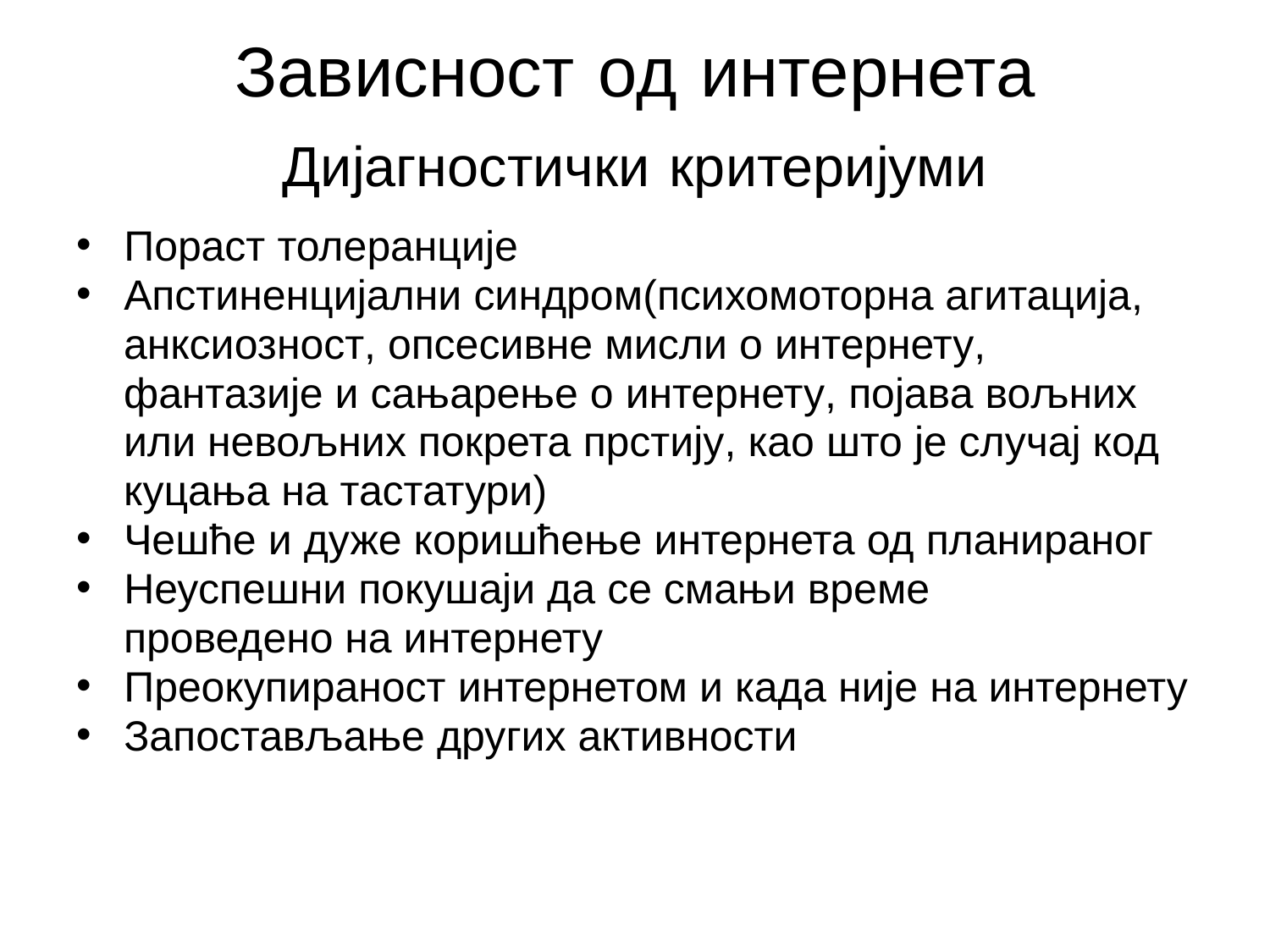

Зависност од интернета
# Дијагностички критеријуми
Пораст толеранције
Апстиненцијални синдром(психомоторна агитација,
    анксиозност, опсесивне мисли о интернету,
    фантазије и сањарење о интернету, појава вољних
    или невољних покрета прстију, као што је случај код
    куцања на тастатури)
Чешће и дуже коришћење интернета од планираног
Неуспешни покушаји да се смањи време
    проведено на интернету
Преокупираност интернетом и када није на интернету
Запостављање других активности